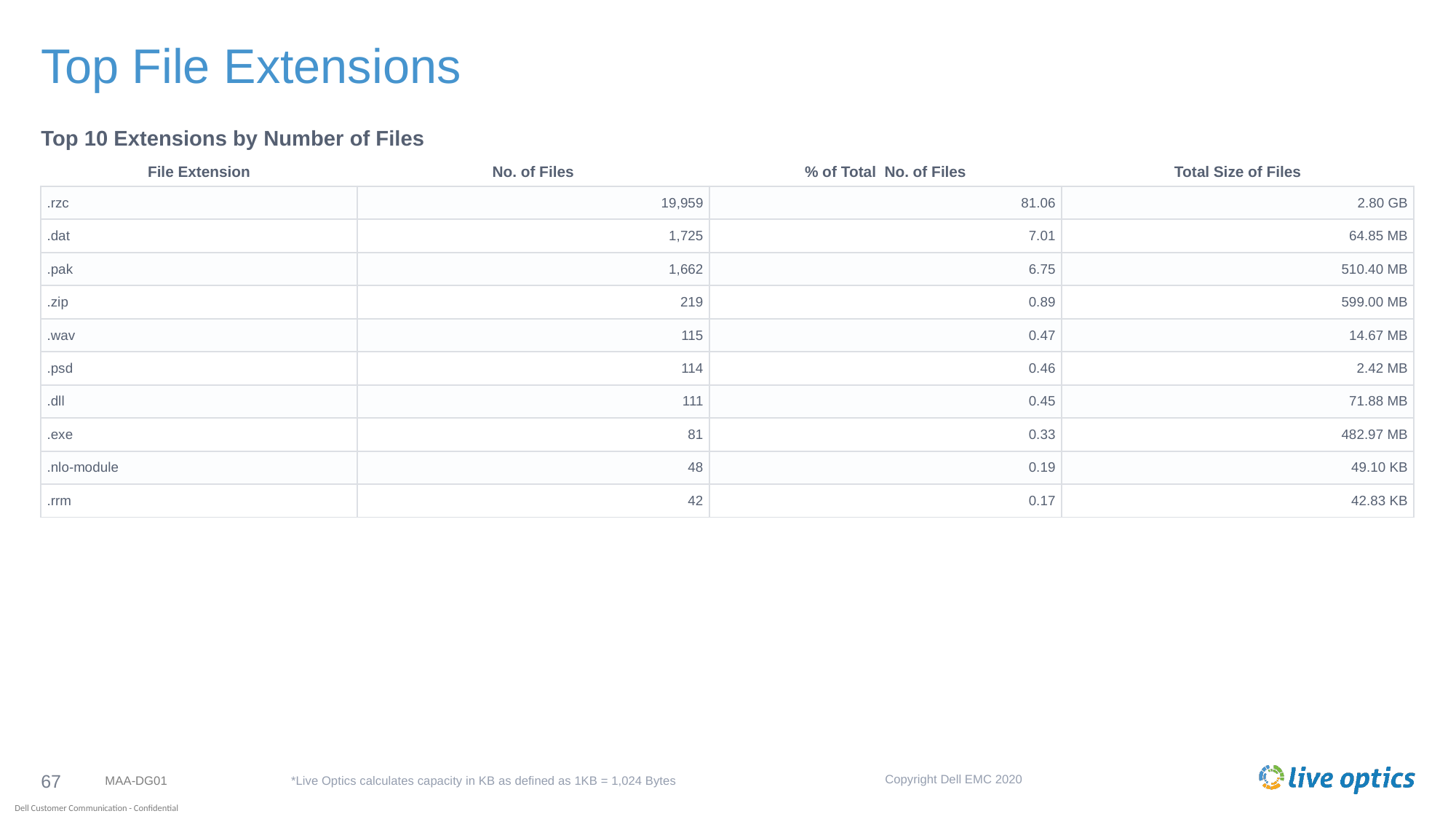

# Top File Extensions
Top 10 Extensions by Number of Files
| File Extension | No. of Files | % of Total No. of Files | Total Size of Files |
| --- | --- | --- | --- |
| .rzc | 19,959 | 81.06 | 2.80 GB |
| .dat | 1,725 | 7.01 | 64.85 MB |
| .pak | 1,662 | 6.75 | 510.40 MB |
| .zip | 219 | 0.89 | 599.00 MB |
| .wav | 115 | 0.47 | 14.67 MB |
| .psd | 114 | 0.46 | 2.42 MB |
| .dll | 111 | 0.45 | 71.88 MB |
| .exe | 81 | 0.33 | 482.97 MB |
| .nlo-module | 48 | 0.19 | 49.10 KB |
| .rrm | 42 | 0.17 | 42.83 KB |